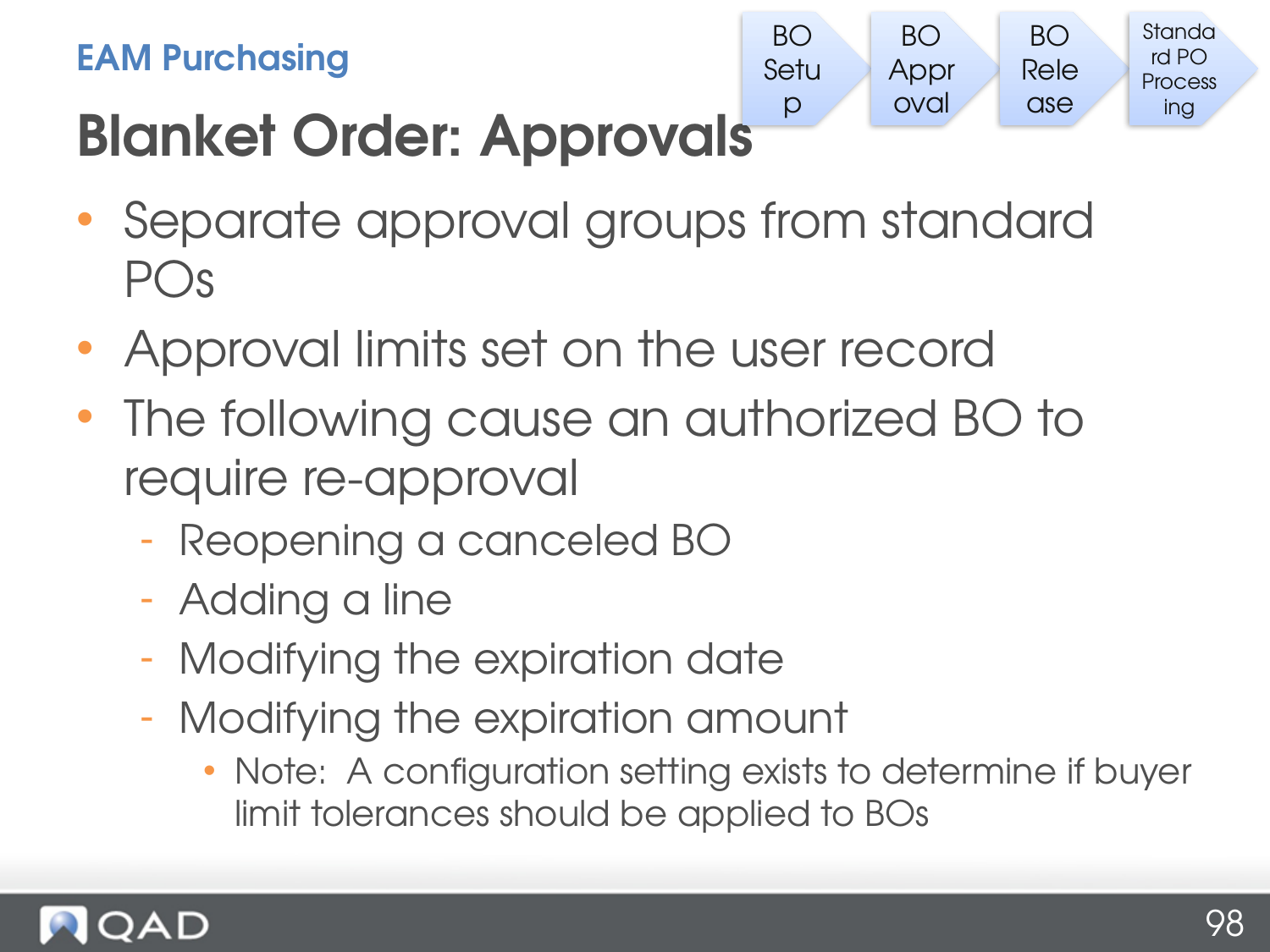

BO Setup
BO Approval
BO Release
Standard PO Processing
EAM Purchasing
# Blanket Order: Approvals
Separate approval groups from standard POs
Approval limits set on the user record
The following cause an authorized BO to require re-approval
Reopening a canceled BO
Adding a line
Modifying the expiration date
Modifying the expiration amount
Note:  A configuration setting exists to determine if buyer limit tolerances should be applied to BOs
98